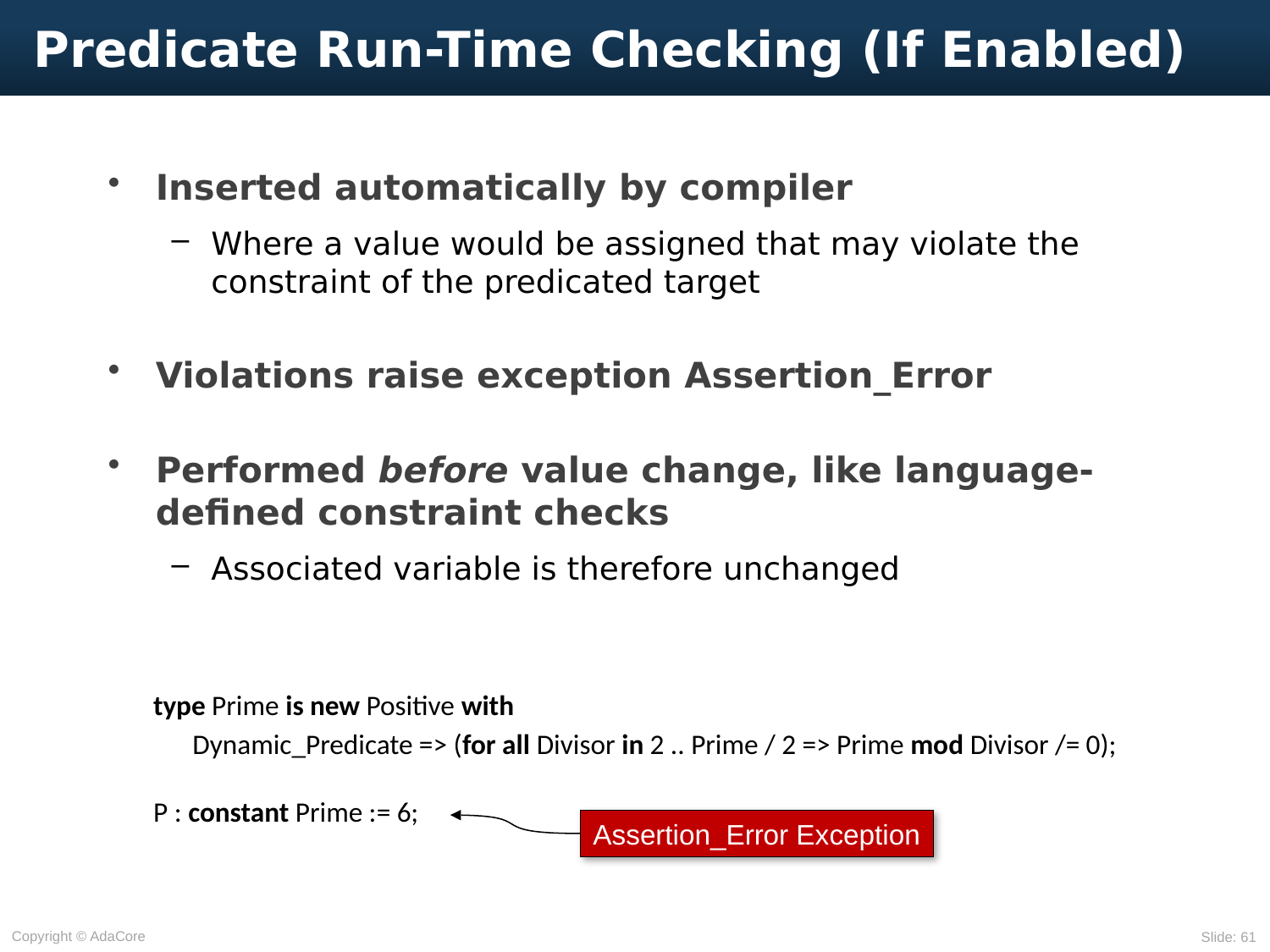

# Predicate Run-Time Checking (If Enabled)
Inserted automatically by compiler
Where a value would be assigned that may violate the constraint of the predicated target
Violations raise exception Assertion_Error
Performed before value change, like language-defined constraint checks
Associated variable is therefore unchanged
type Prime is new Positive with
	Dynamic_Predicate => (for all Divisor in 2 .. Prime / 2 => Prime mod Divisor /= 0);

P : constant Prime := 6;

Assertion_Error Exception